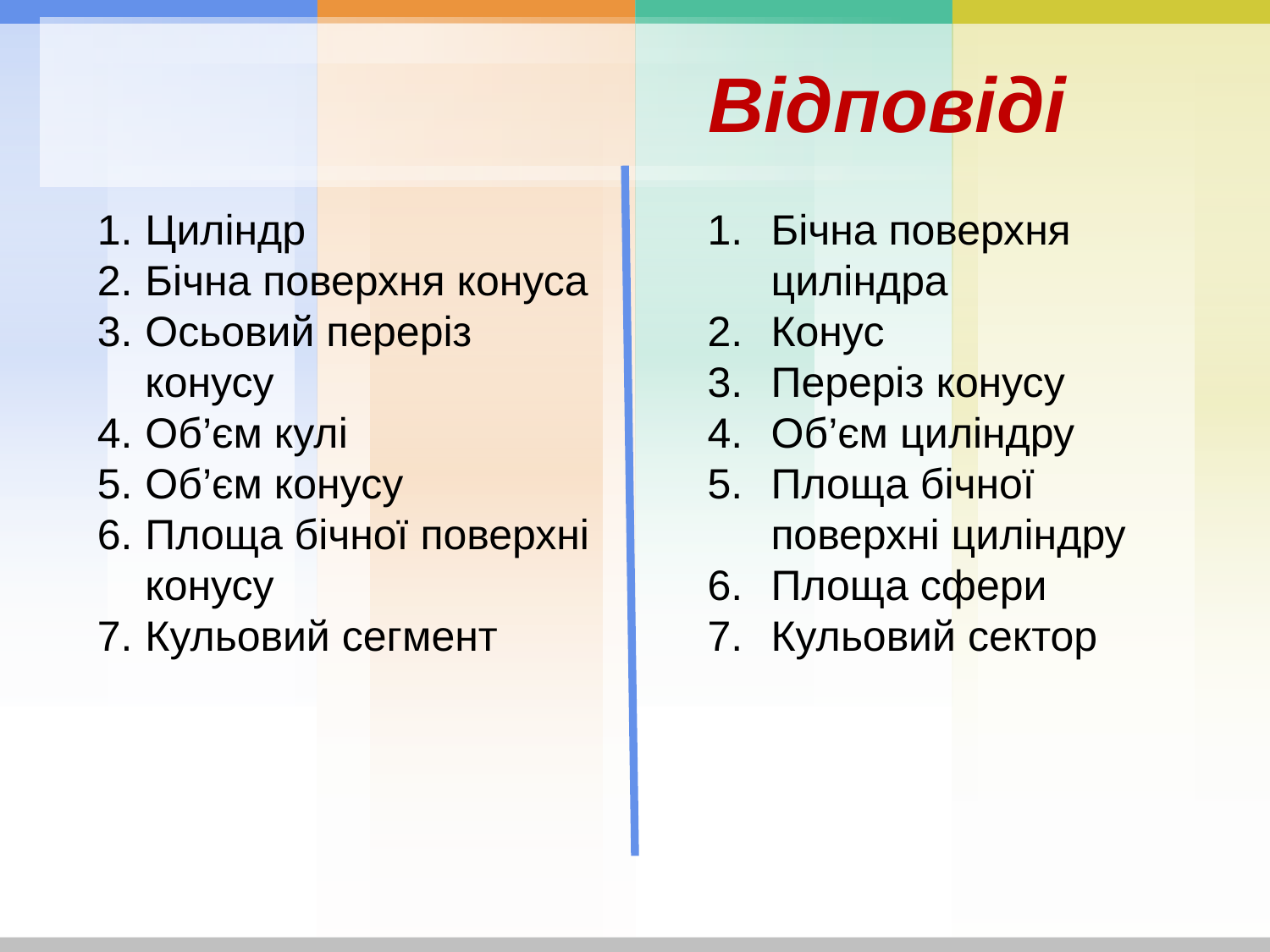

# Відповіді
Циліндр
Бічна поверхня конуса
Осьовий переріз конусу
Об’єм кулі
Об’єм конусу
Площа бічної поверхні конусу
Кульовий сегмент
Бічна поверхня циліндра
Конус
Переріз конусу
Об’єм циліндру
Площа бічної поверхні циліндру
Площа сфери
Кульовий сектор